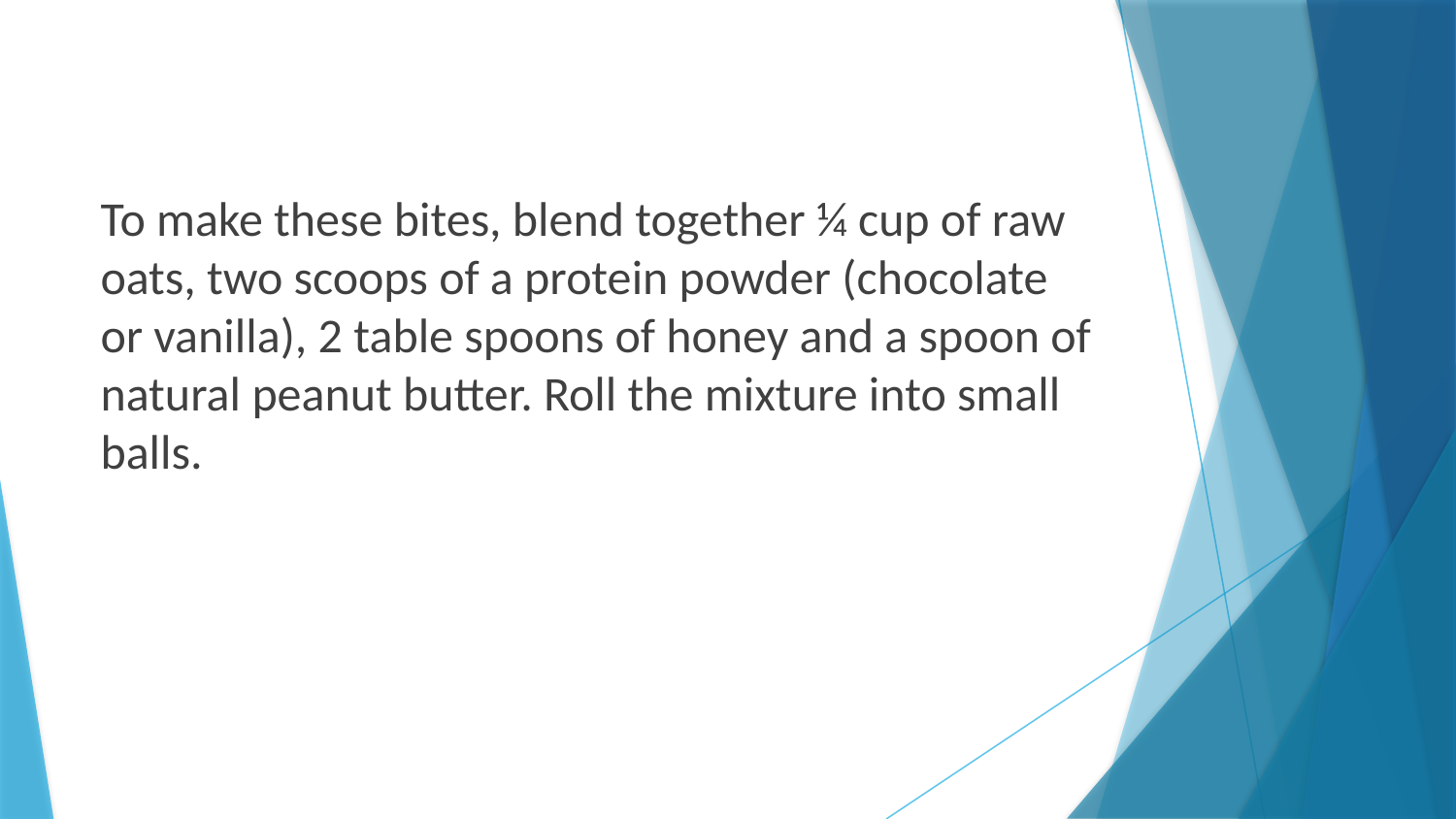

To make these bites, blend together ¼ cup of raw oats, two scoops of a protein powder (chocolate or vanilla), 2 table spoons of honey and a spoon of natural peanut butter. Roll the mixture into small balls.